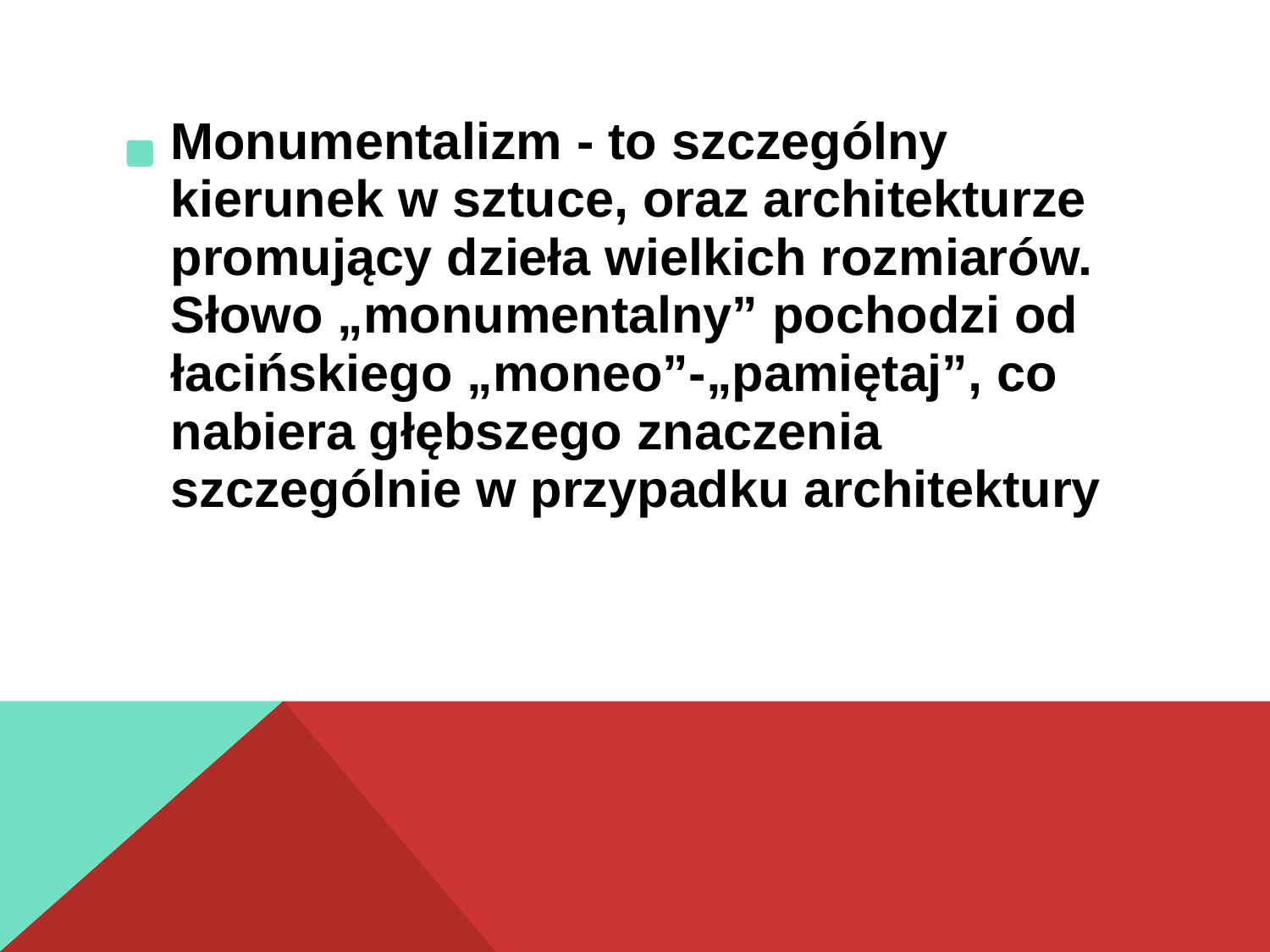

Monumentalizm - to szczególny kierunek w sztuce, oraz architekturze promujący dzieła wielkich rozmiarów. Słowo „monumentalny” pochodzi od łacińskiego „moneo”-„pamiętaj”, co nabiera głębszego znaczenia szczególnie w przypadku architektury